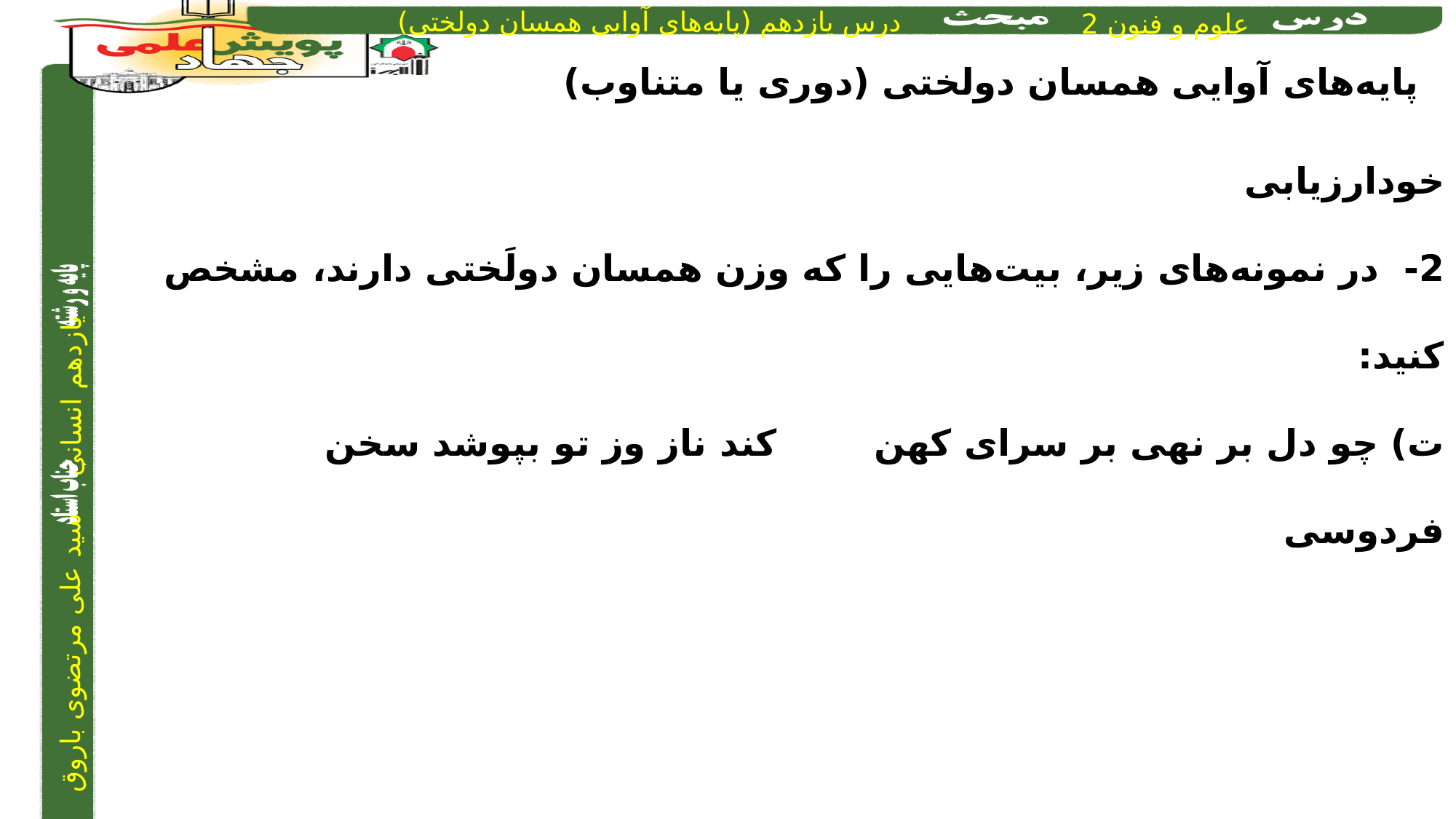

پایه‌های آوایی همسان دولختی (دوری یا متناوب)
خودارزیابی
2-  در نمونه‌های زیر، بیت‌هایی را که وزن همسان دولَختی دارند، مشخص کنید:
ت) چو دل بر نهی بر سرای کهن		 کند ناز وز تو بپوشد سخن			فردوسی